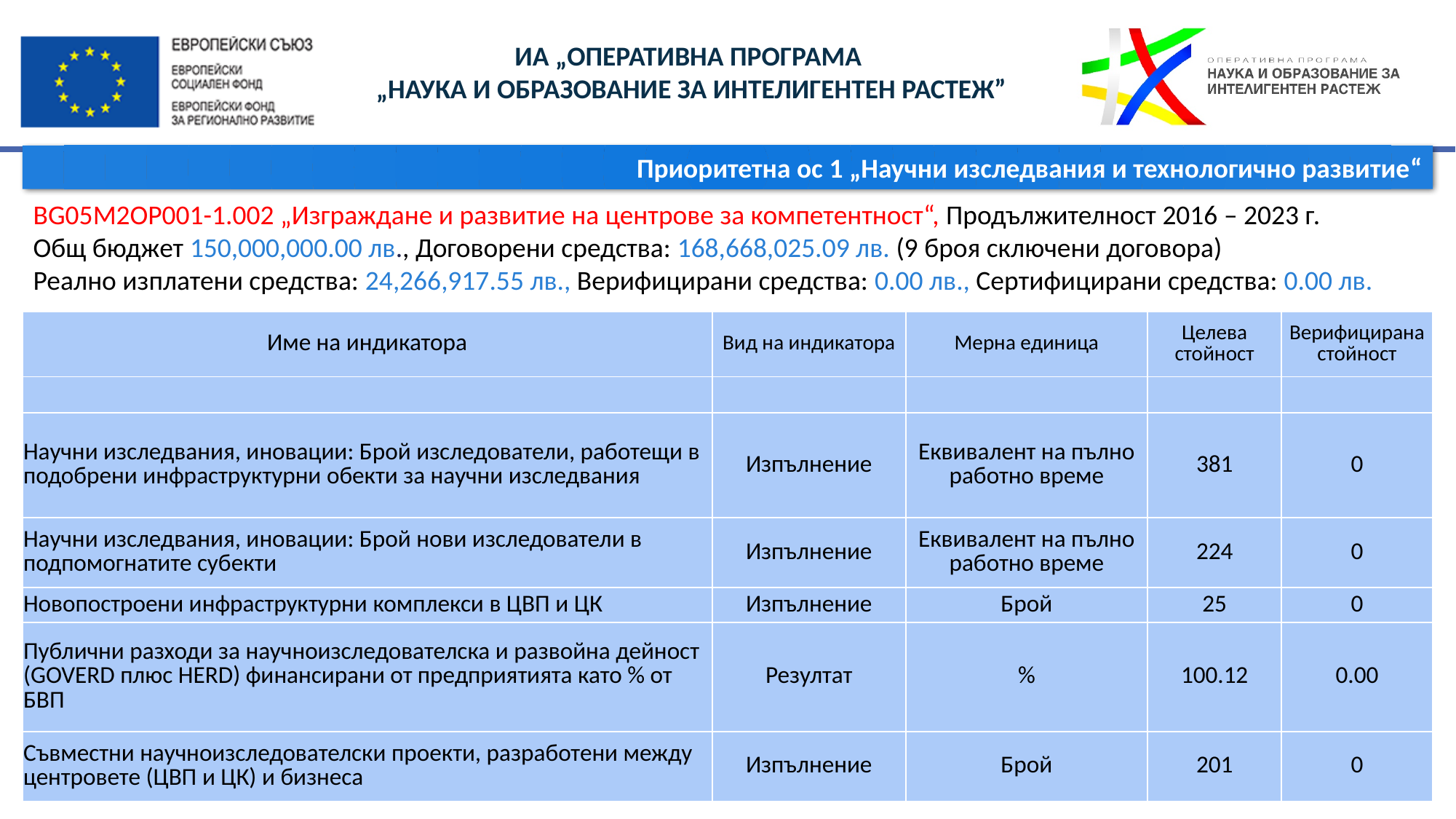

Приоритетна ос 1 „Научни изследвания и технологично развитие“
BG05M2OP001-1.002 „Изграждане и развитие на центрове за компетентност“, Продължителност 2016 – 2023 г.
Общ бюджет 150,000,000.00 лв., Договорени средства: 168,668,025.09 лв. (9 броя сключени договора)
Реално изплатени средства: 24,266,917.55 лв., Верифицирани средства: 0.00 лв., Сертифицирани средства: 0.00 лв.
| Име на индикатора | Вид на индикатора | Мерна единица | Целева стойност | Верифицирана стойност |
| --- | --- | --- | --- | --- |
|  |  |  |  |  |
| Научни изследвания, иновации: Брой изследователи, работещи в подобрени инфраструктурни обекти за научни изследвания | Изпълнение | Еквивалент на пълно работно време | 381 | 0 |
| Научни изследвания, иновации: Брой нови изследователи в подпомогнатите субекти | Изпълнение | Еквивалент на пълно работно време | 224 | 0 |
| Новопостроени инфраструктурни комплекси в ЦВП и ЦК | Изпълнение | Брой | 25 | 0 |
| Публични разходи за научноизследователска и развойна дейност (GOVERD плюс HERD) финансирани от предприятията като % от БВП | Резултат | % | 100.12 | 0.00 |
| Съвместни научноизследователски проекти, разработени между центровете (ЦВП и ЦК) и бизнеса | Изпълнение | Брой | 201 | 0 |